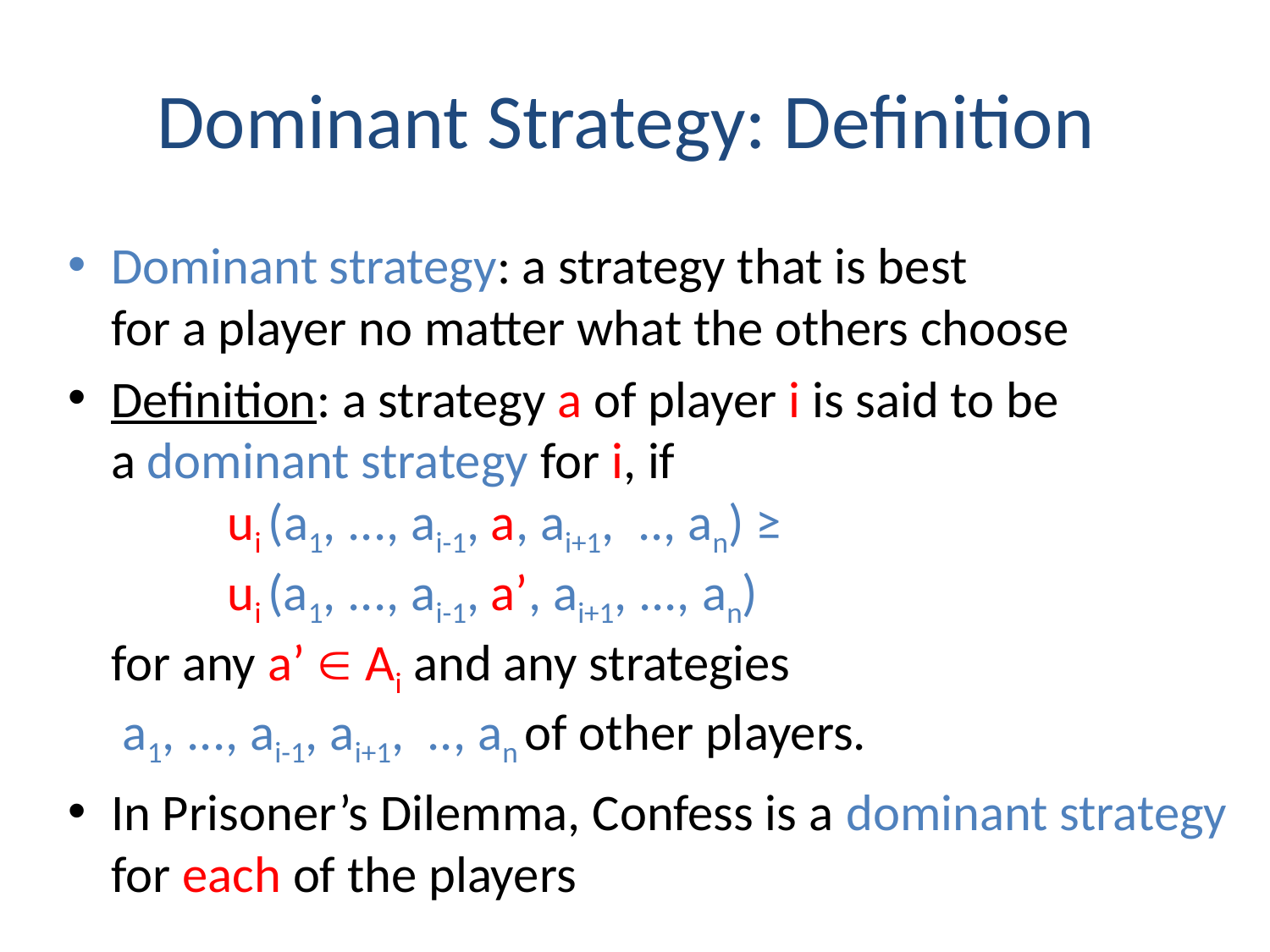

# Dominant Strategy: Definition
Dominant strategy: a strategy that is best
for a player no matter what the others choose
Definition: a strategy a of player i is said to be
a dominant strategy for i, if
          ui (a1, ..., ai-1, a, ai+1,  .., an) ≥
          ui (a1, ..., ai-1, a’, ai+1, ..., an)
for any a’ ∈ Ai and any strategies
 a1, ..., ai-1, ai+1,  .., an of other players.
In Prisoner’s Dilemma, Confess is a dominant strategy for each of the players